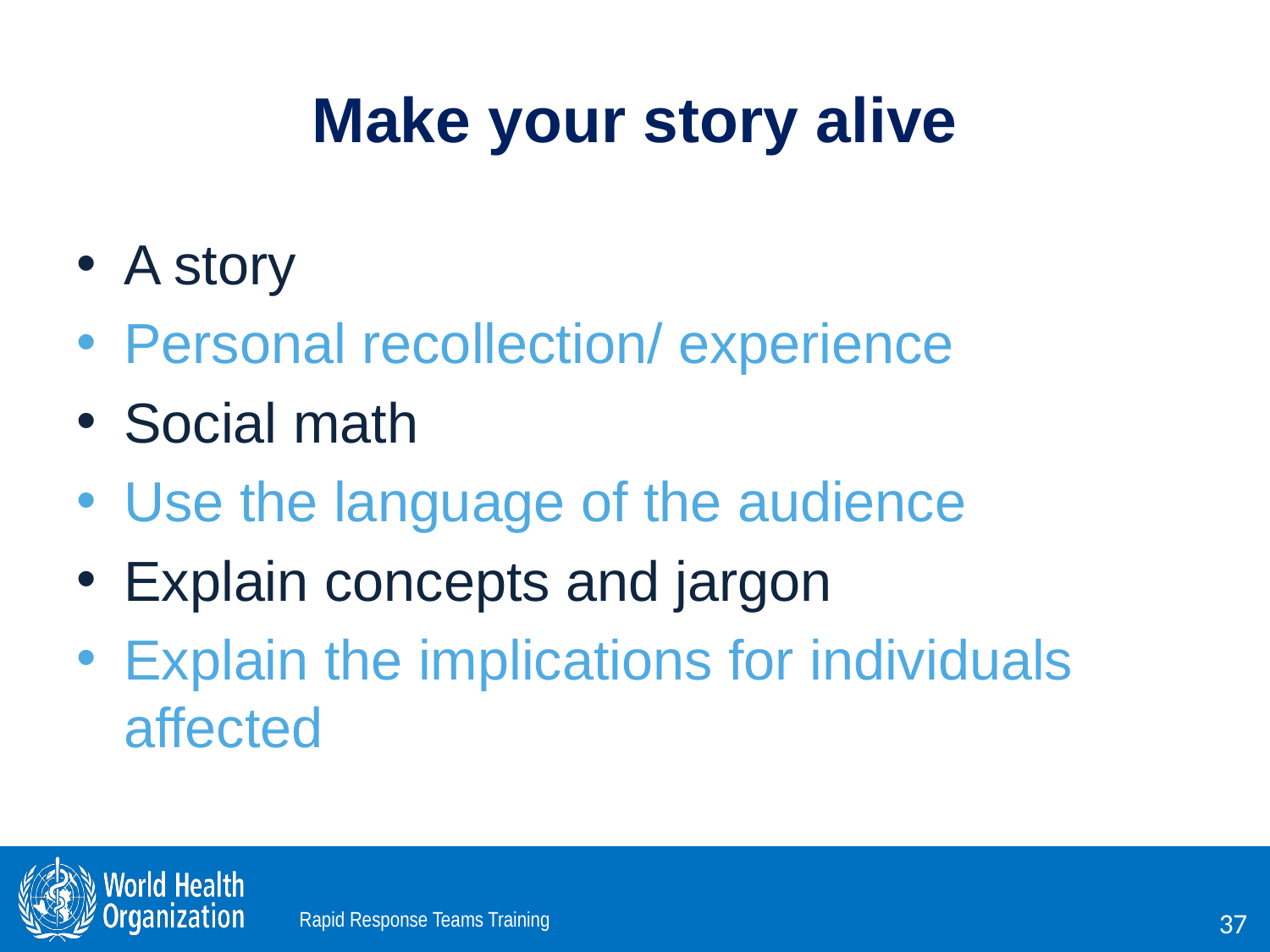

# Make your story alive
A story
Personal recollection/ experience
Social math
Use the language of the audience
Explain concepts and jargon
Explain the implications for individuals affected